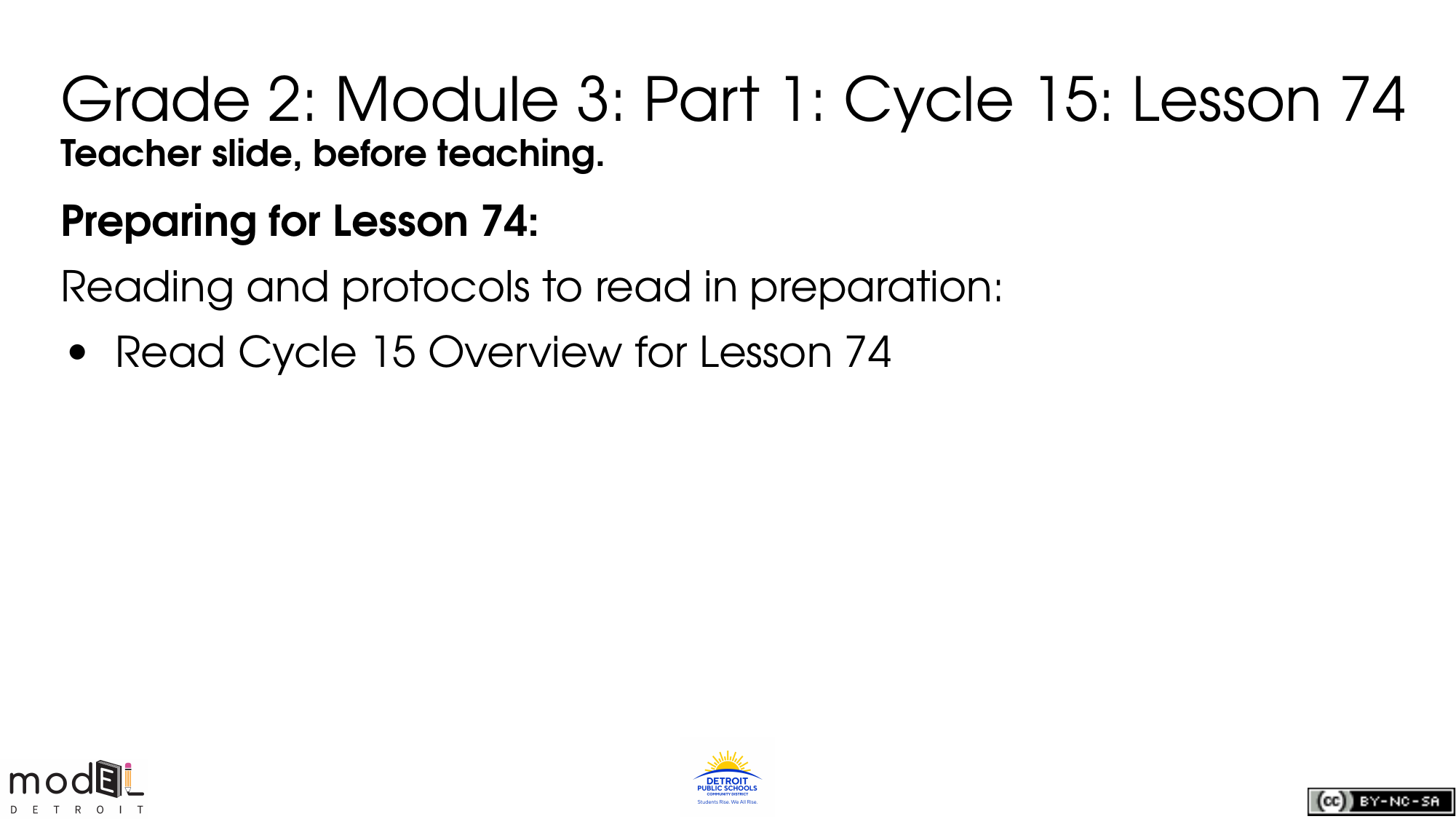

# Grade 2: Module 3: Part 1: Cycle 15: Lesson 74
Teacher slide, before teaching.
Preparing for Lesson 74:
Reading and protocols to read in preparation:
Read Cycle 15 Overview for Lesson 74